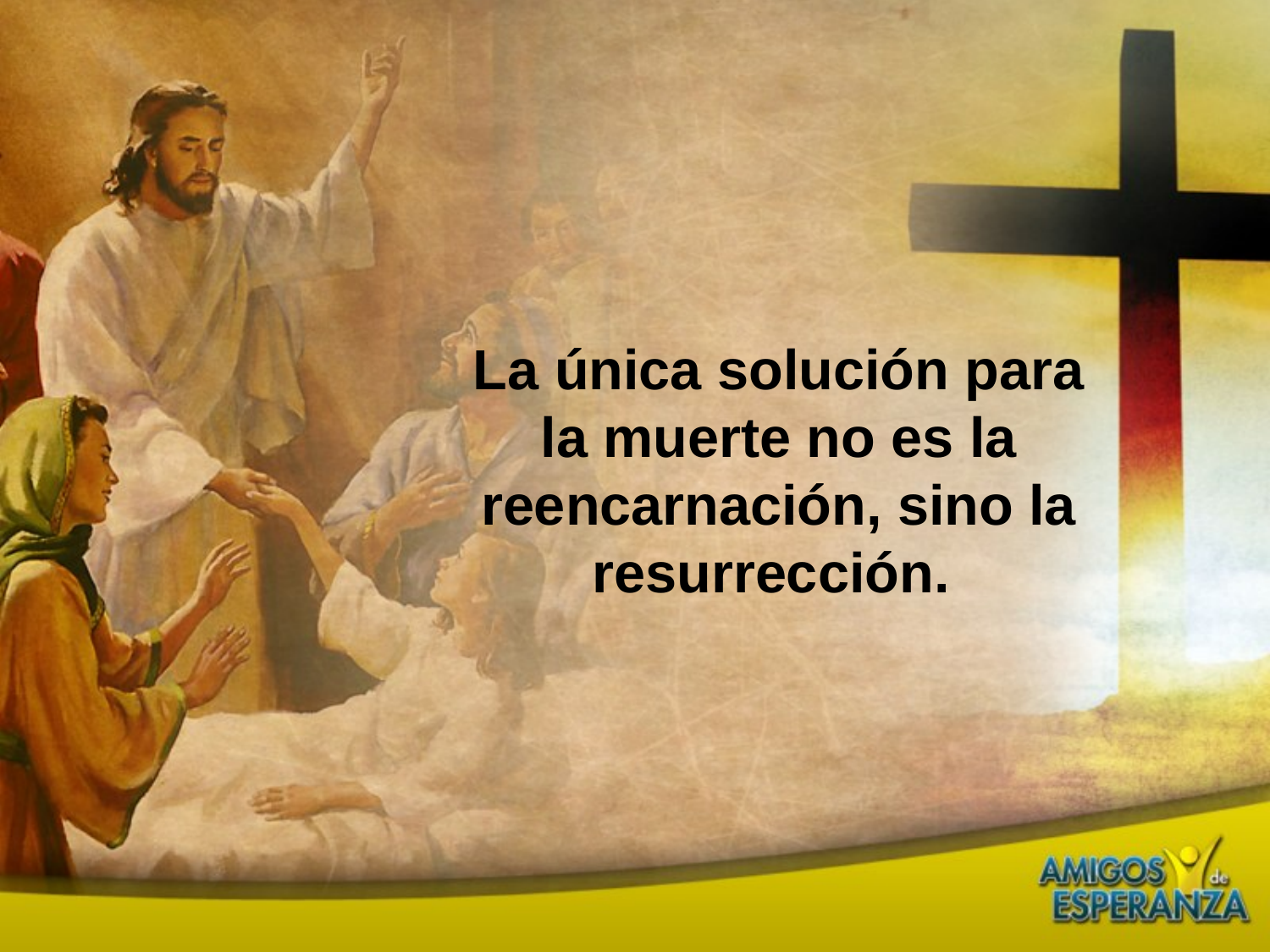

La única solución para la muerte no es la reencarnación, sino la resurrección.